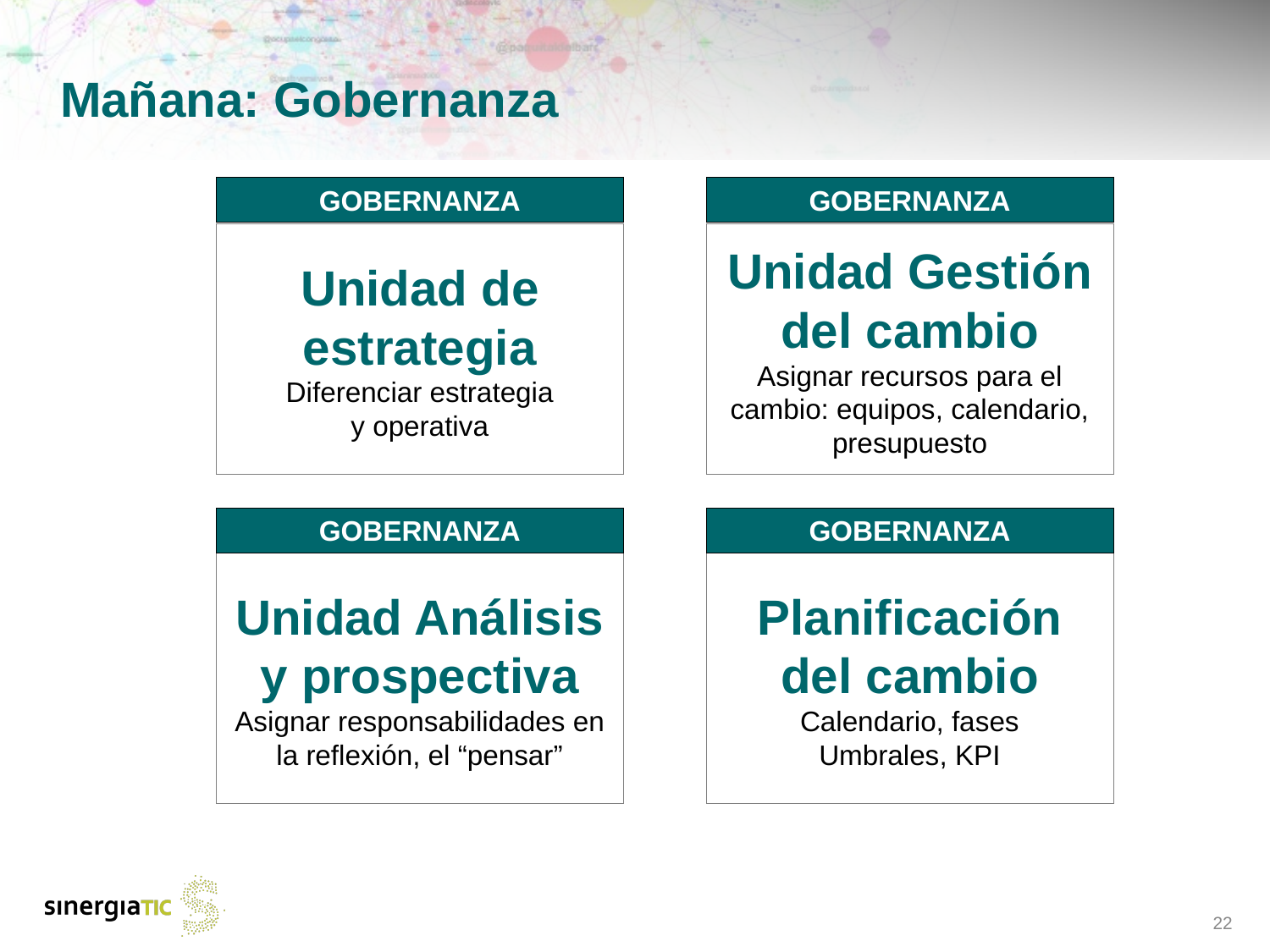

# Mañana: Gobernanza
GOBERNANZA
Unidad de estrategia
Diferenciar estrategia
y operativa
GOBERNANZA
Unidad Gestión del cambio
Asignar recursos para el cambio: equipos, calendario, presupuesto
GOBERNANZA
Unidad Análisis
y prospectiva Asignar responsabilidades en la reflexión, el “pensar”
GOBERNANZA
Planificación
del cambio
Calendario, fases
Umbrales, KPI